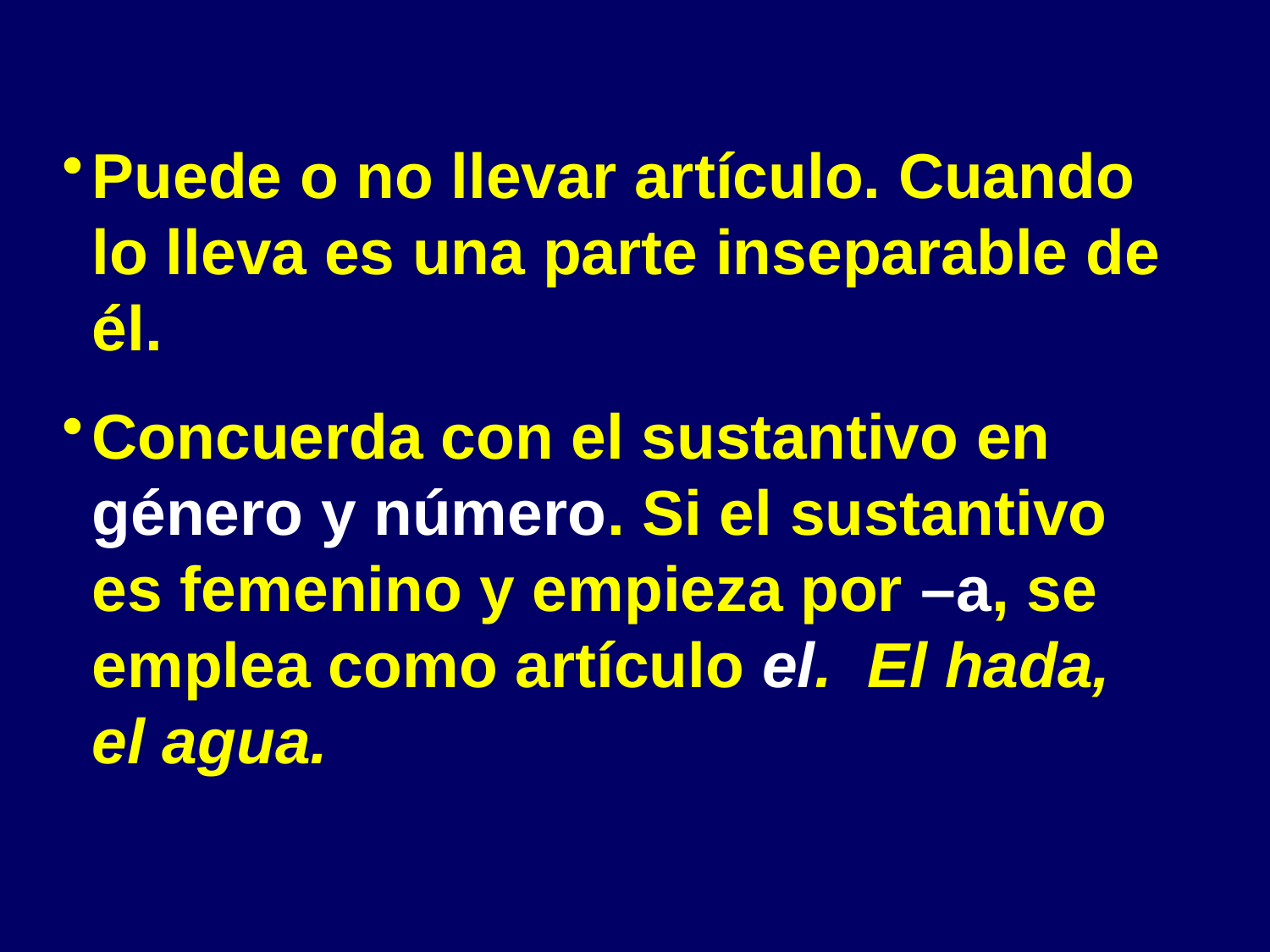

Puede o no llevar artículo. Cuando lo lleva es una parte inseparable de él.
Concuerda con el sustantivo en género y número. Si el sustantivo es femenino y empieza por –a, se emplea como artículo el.  El hada, el agua.